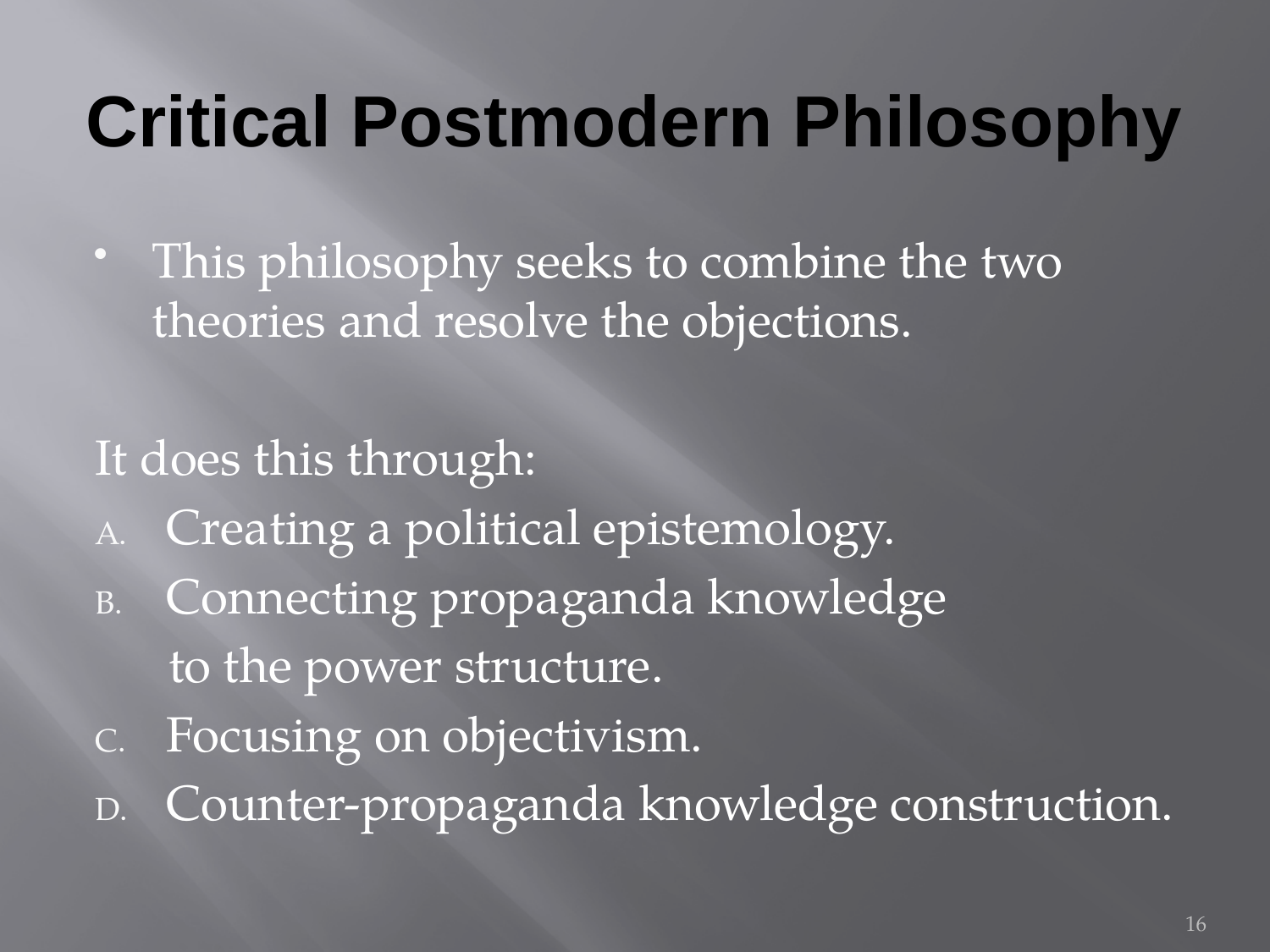

# Critical Postmodern Philosophy
This philosophy seeks to combine the two theories and resolve the objections.

It does this through:
Creating a political epistemology.
Connecting propaganda knowledge
      to the power structure.
Focusing on objectivism.
Counter-propaganda knowledge construction.
16